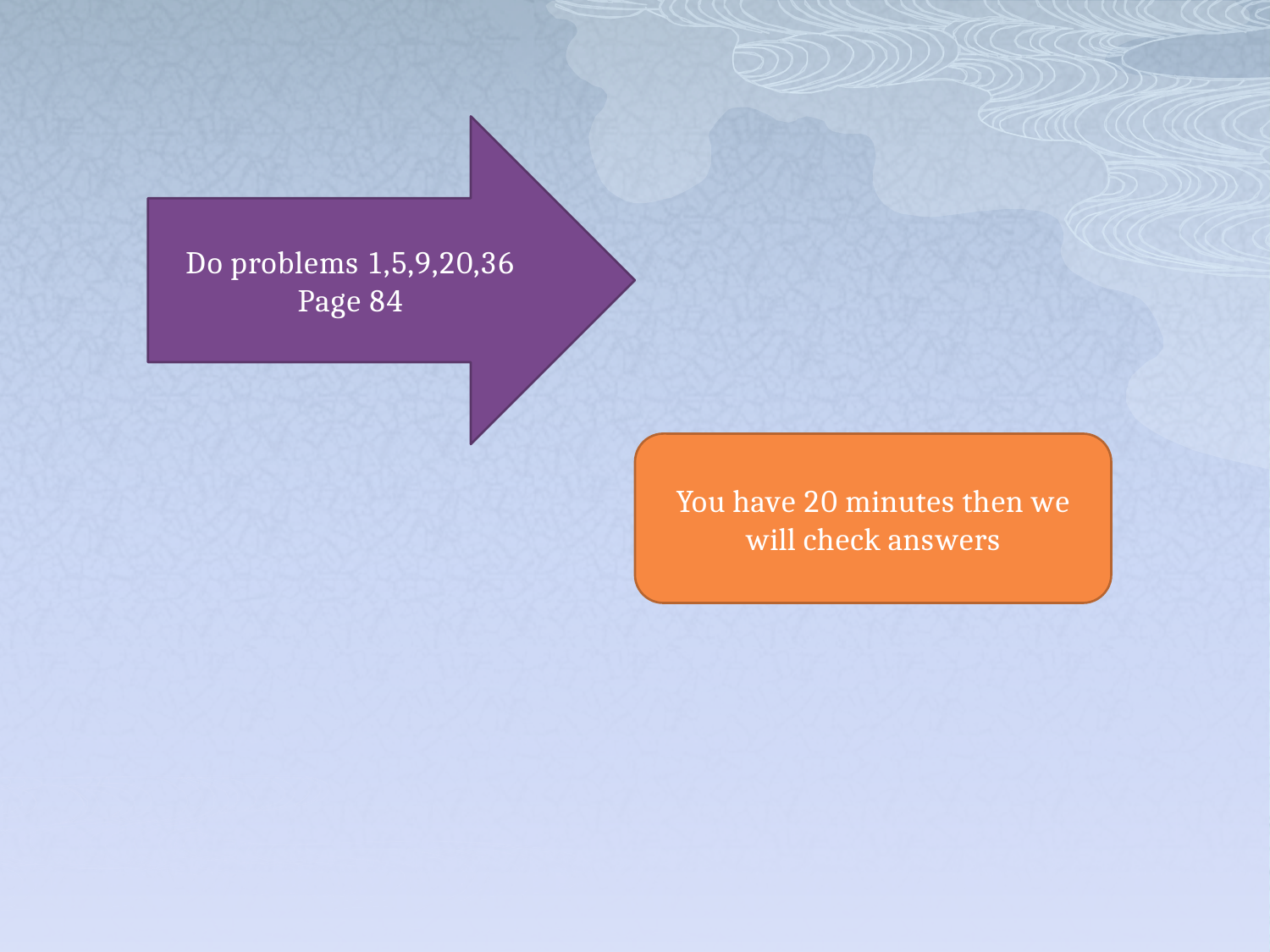

Do problems 1,5,9,20,36
Page 84
You have 20 minutes then we will check answers